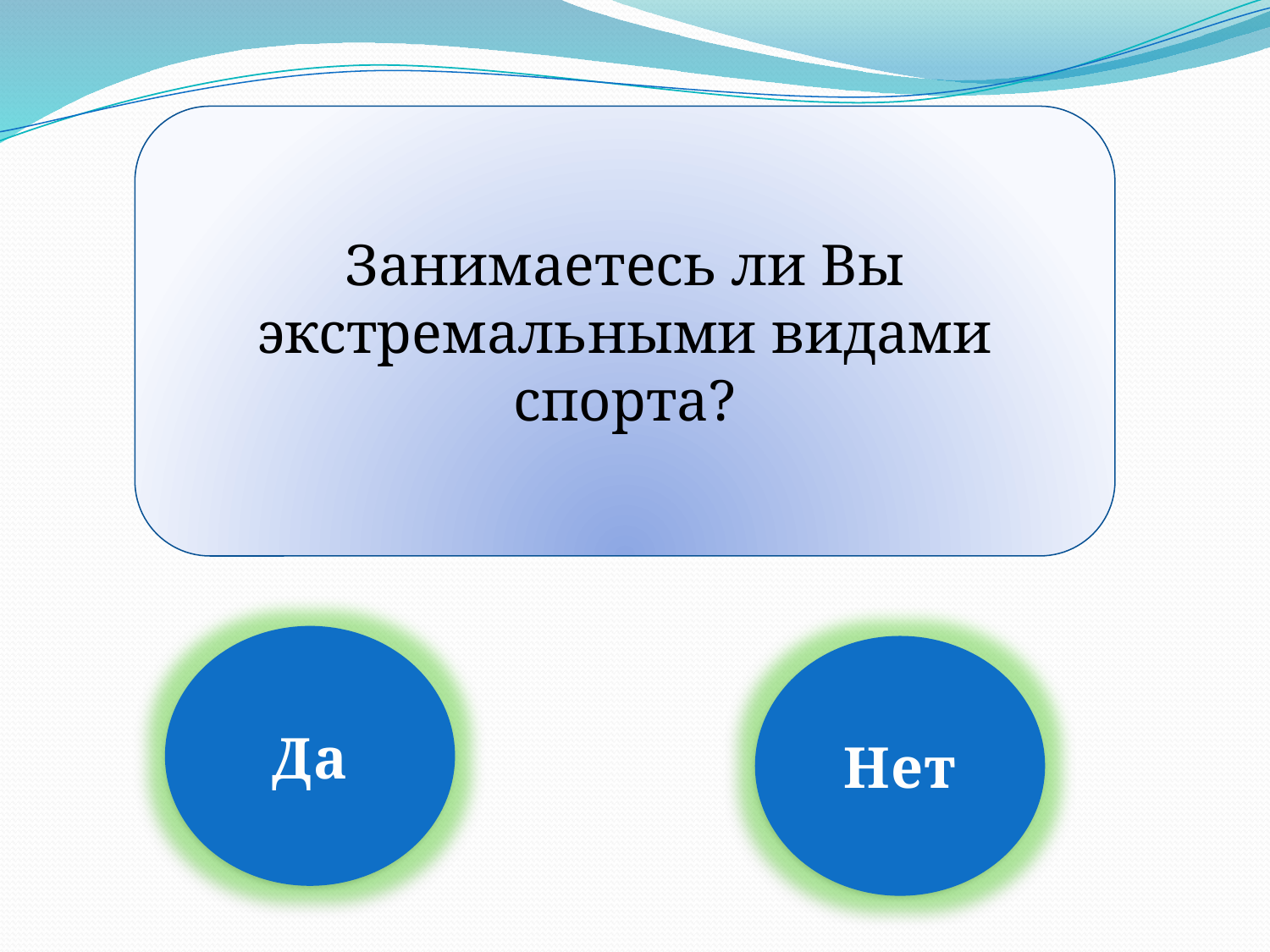

Занимаетесь ли Вы экстремальными видами спорта?
Да
Нет